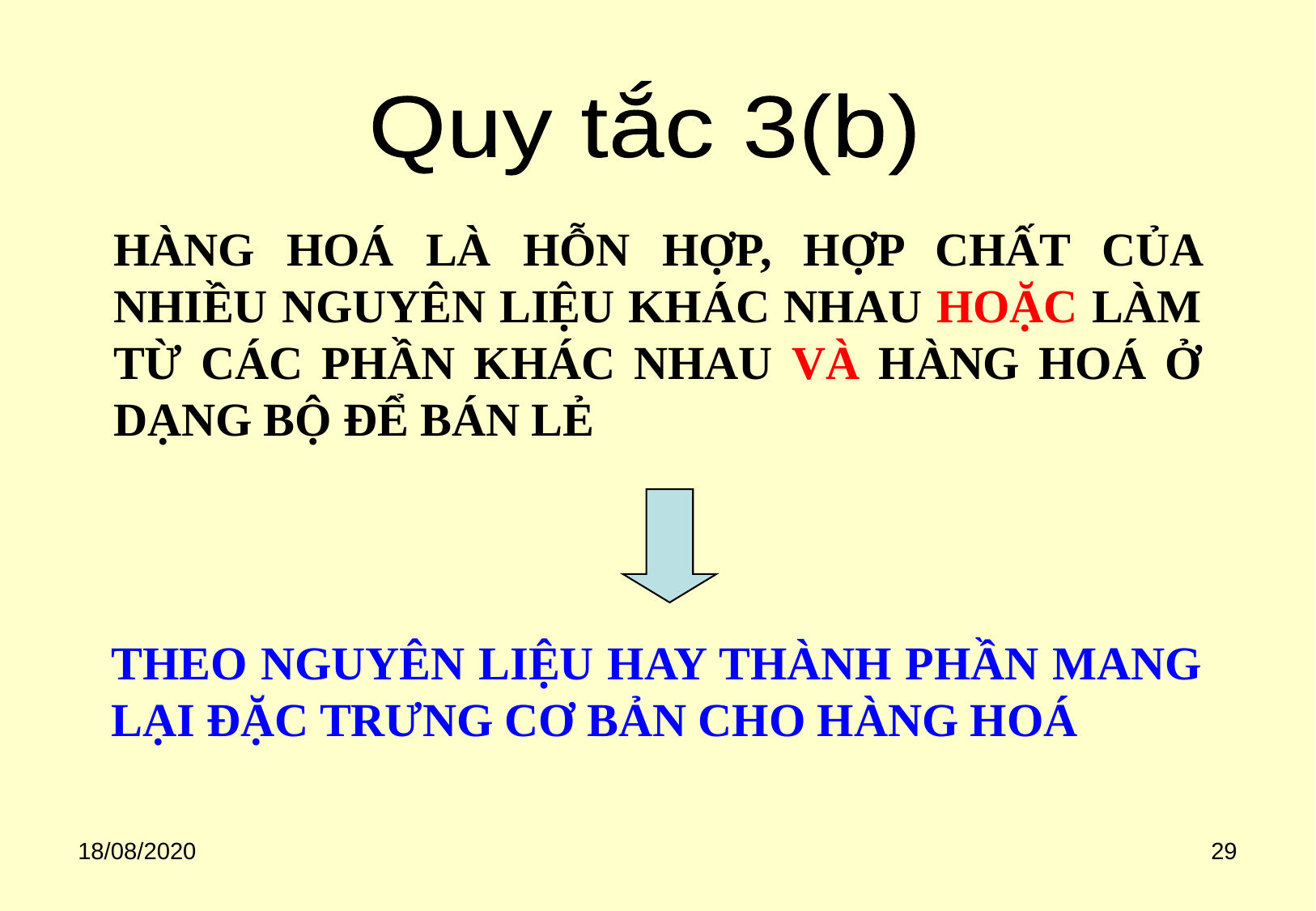

Quy tắc 3(b)
HÀNG HOÁ LÀ HỖN HỢP, HỢP CHẤT CỦA NHIỀU NGUYÊN LIỆU KHÁC NHAU HOẶC LÀM TỪ CÁC PHẦN KHÁC NHAU VÀ HÀNG HOÁ Ở DẠNG BỘ ĐỂ BÁN LẺ

THEO NGUYÊN LIỆU HAY THÀNH PHẦN MANG LẠI ĐẶC TRƯNG CƠ BẢN CHO HÀNG HOÁ
18/08/2020
29